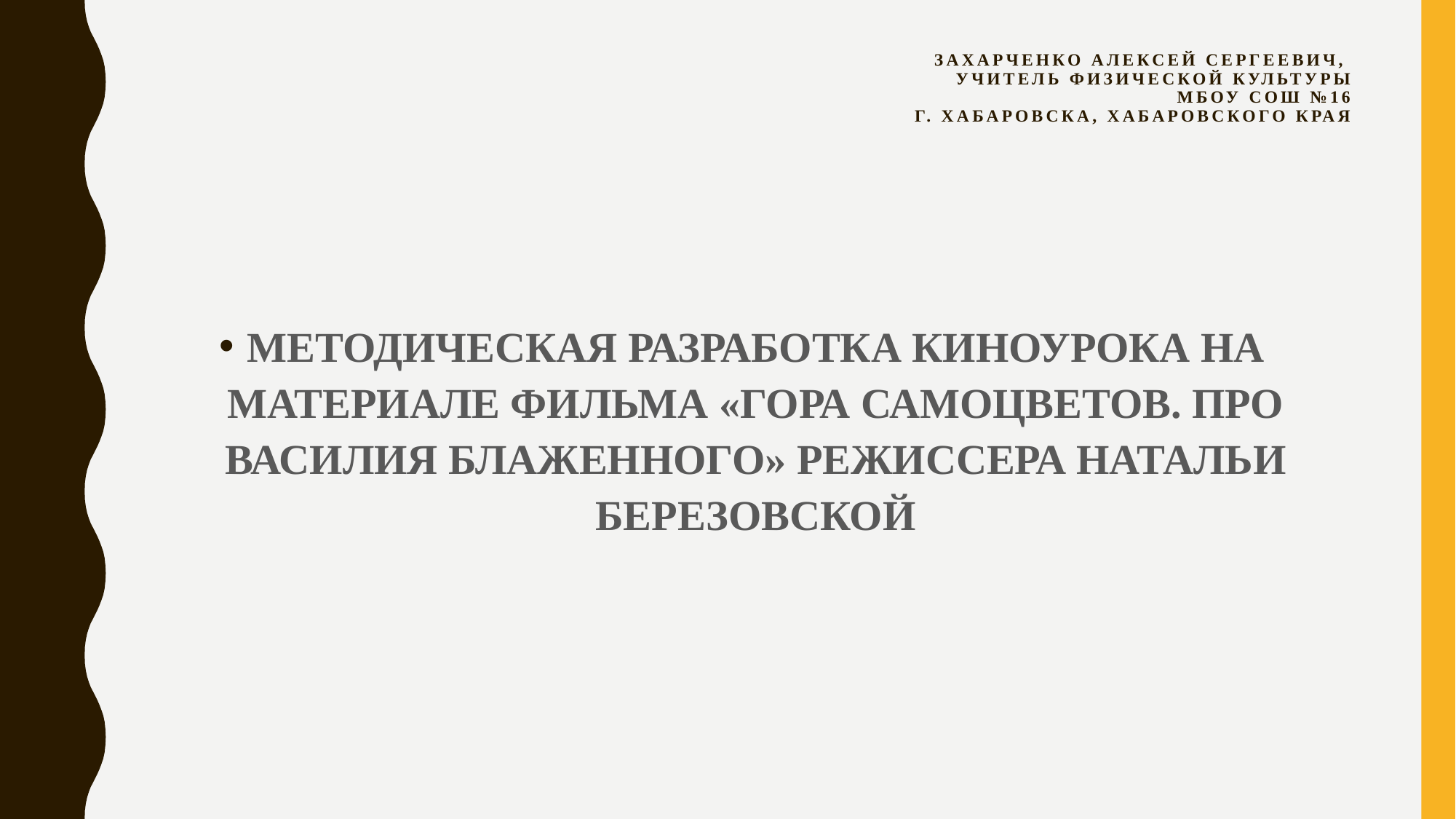

# Захарченко Алексей Сергеевич, Учитель физической культуры МБОУ СОШ №16 г. Хабаровска, Хабаровского края
МЕТОДИЧЕСКАЯ РАЗРАБОТКА КИНОУРОКА НА МАТЕРИАЛЕ ФИЛЬМА «ГОРА САМОЦВЕТОВ. ПРО ВАСИЛИЯ БЛАЖЕННОГО» РЕЖИССЕРА НАТАЛЬИ БЕРЕЗОВСКОЙ